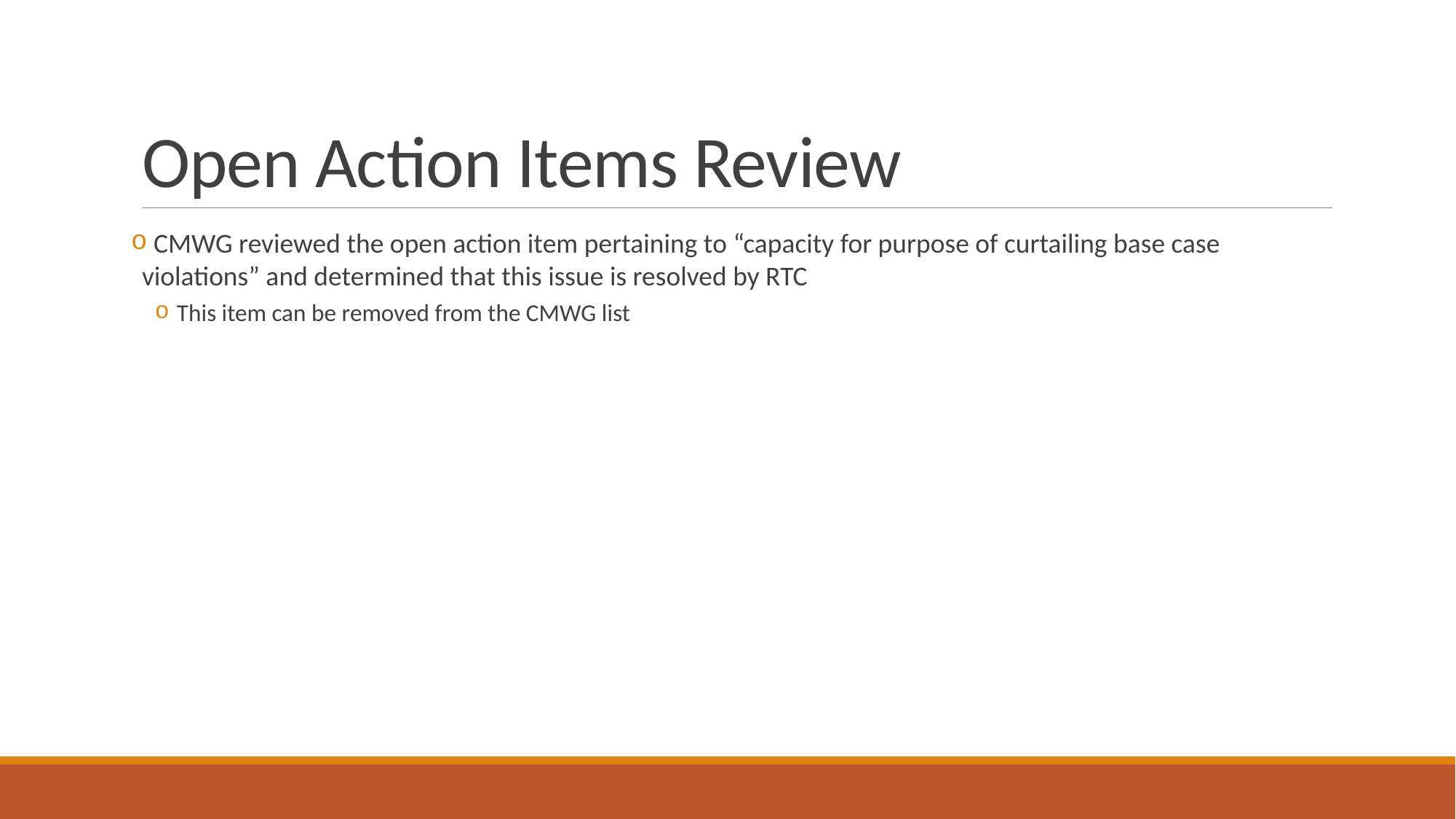

# Open Action Items Review
 CMWG reviewed the open action item pertaining to “capacity for purpose of curtailing base case violations” and determined that this issue is resolved by RTC
This item can be removed from the CMWG list